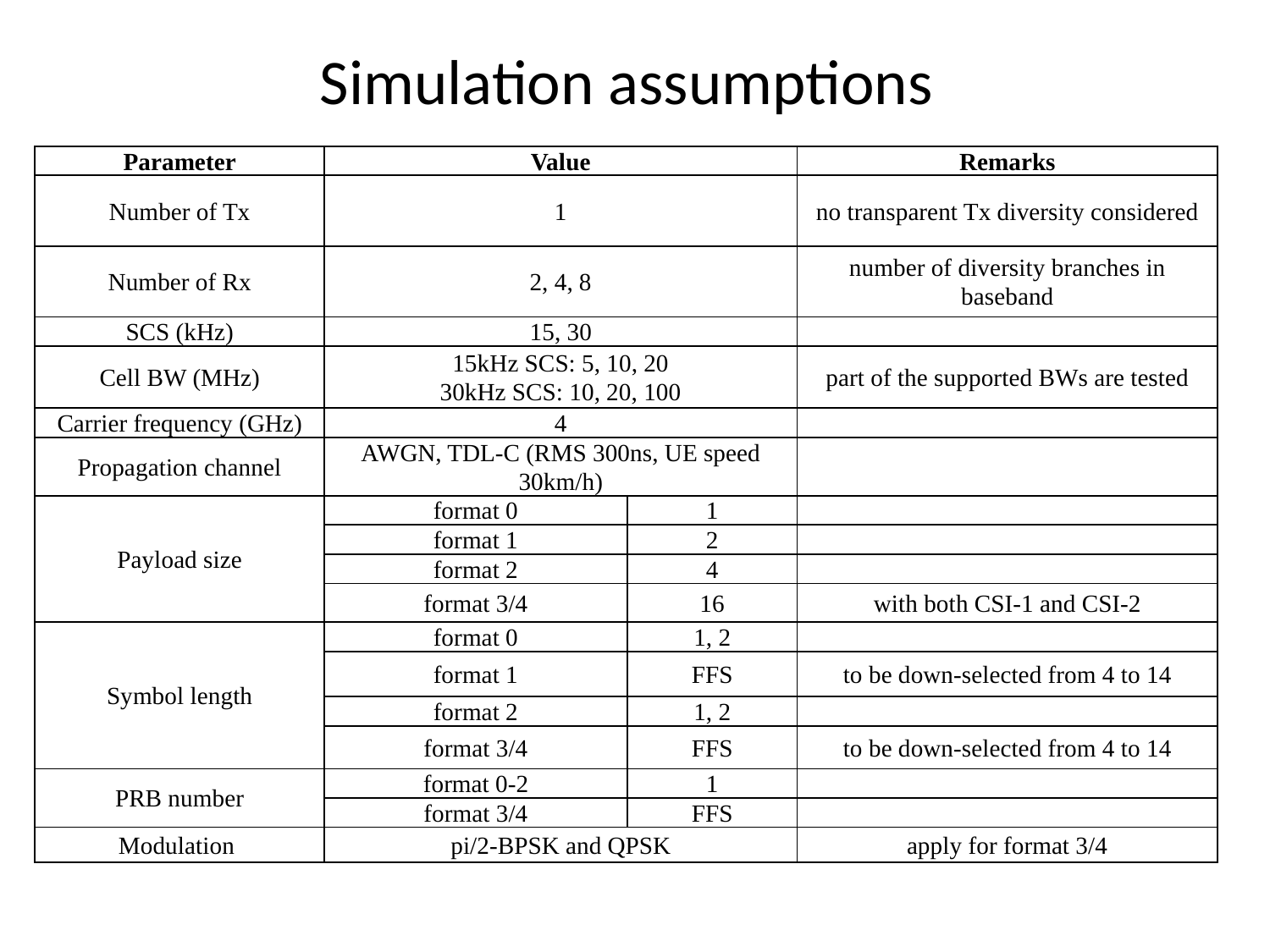

# Simulation assumptions
| Parameter | Value |  | Remarks |
| --- | --- | --- | --- |
| Number of Tx | 1 |  | no transparent Tx diversity considered |
| Number of Rx | 2, 4, 8 |  | number of diversity branches in baseband |
| SCS (kHz) | 15, 30 |  |  |
| Cell BW (MHz) | 15kHz SCS: 5, 10, 20 30kHz SCS: 10, 20, 100 |  | part of the supported BWs are tested |
| Carrier frequency (GHz) | 4 |  |  |
| Propagation channel | AWGN, TDL-C (RMS 300ns, UE speed 30km/h) |  |  |
| Payload size | format 0 | 1 |  |
|  | format 1 | 2 |  |
|  | format 2 | 4 |  |
|  | format 3/4 | 16 | with both CSI-1 and CSI-2 |
| Symbol length | format 0 | 1, 2 |  |
|  | format 1 | FFS | to be down-selected from 4 to 14 |
|  | format 2 | 1, 2 |  |
|  | format 3/4 | FFS | to be down-selected from 4 to 14 |
| PRB number | format 0-2 | 1 |  |
|  | format 3/4 | FFS |  |
| Modulation | pi/2-BPSK and QPSK |  | apply for format 3/4 |